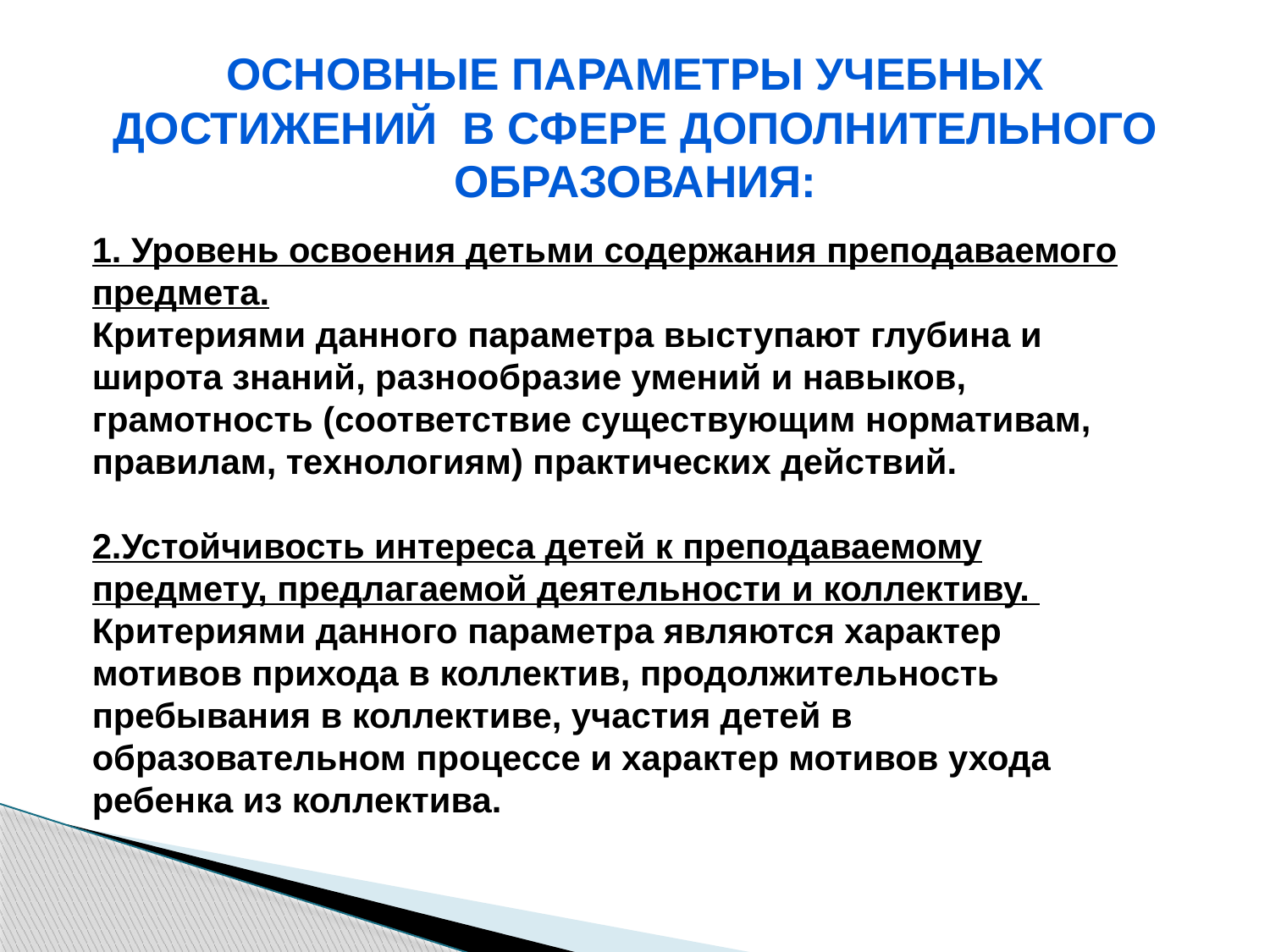

# основные параметры учебных достижений  в сфере дополнительного образования:
1. Уровень освоения детьми содержания преподаваемого предмета.
Критериями данного параметра выступают глубина и широта знаний, разнообразие умений и навыков, грамотность (соответствие существующим нормативам, правилам, технологиям) практических действий.

2.Устойчивость интереса детей к преподаваемому предмету, предлагаемой деятельности и коллективу.
Критериями данного параметра являются характер мотивов прихода в коллектив, продолжительность пребывания в коллективе, участия детей в образовательном процессе и характер мотивов ухода ребенка из коллектива.